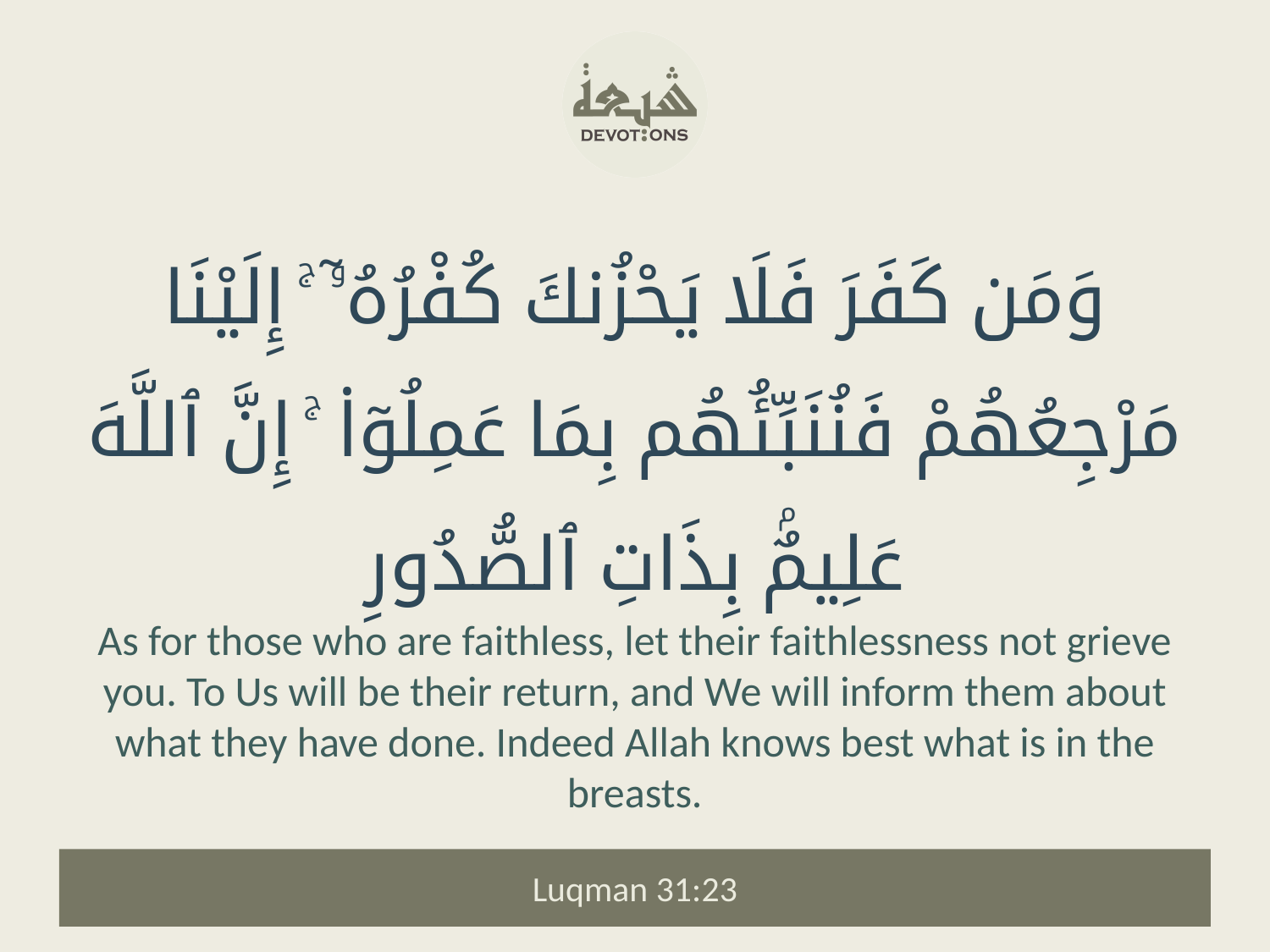

وَمَن كَفَرَ فَلَا يَحْزُنكَ كُفْرُهُۥٓ ۚ إِلَيْنَا مَرْجِعُهُمْ فَنُنَبِّئُهُم بِمَا عَمِلُوٓا۟ ۚ إِنَّ ٱللَّهَ عَلِيمٌۢ بِذَاتِ ٱلصُّدُورِ
As for those who are faithless, let their faithlessness not grieve you. To Us will be their return, and We will inform them about what they have done. Indeed Allah knows best what is in the breasts.
Luqman 31:23